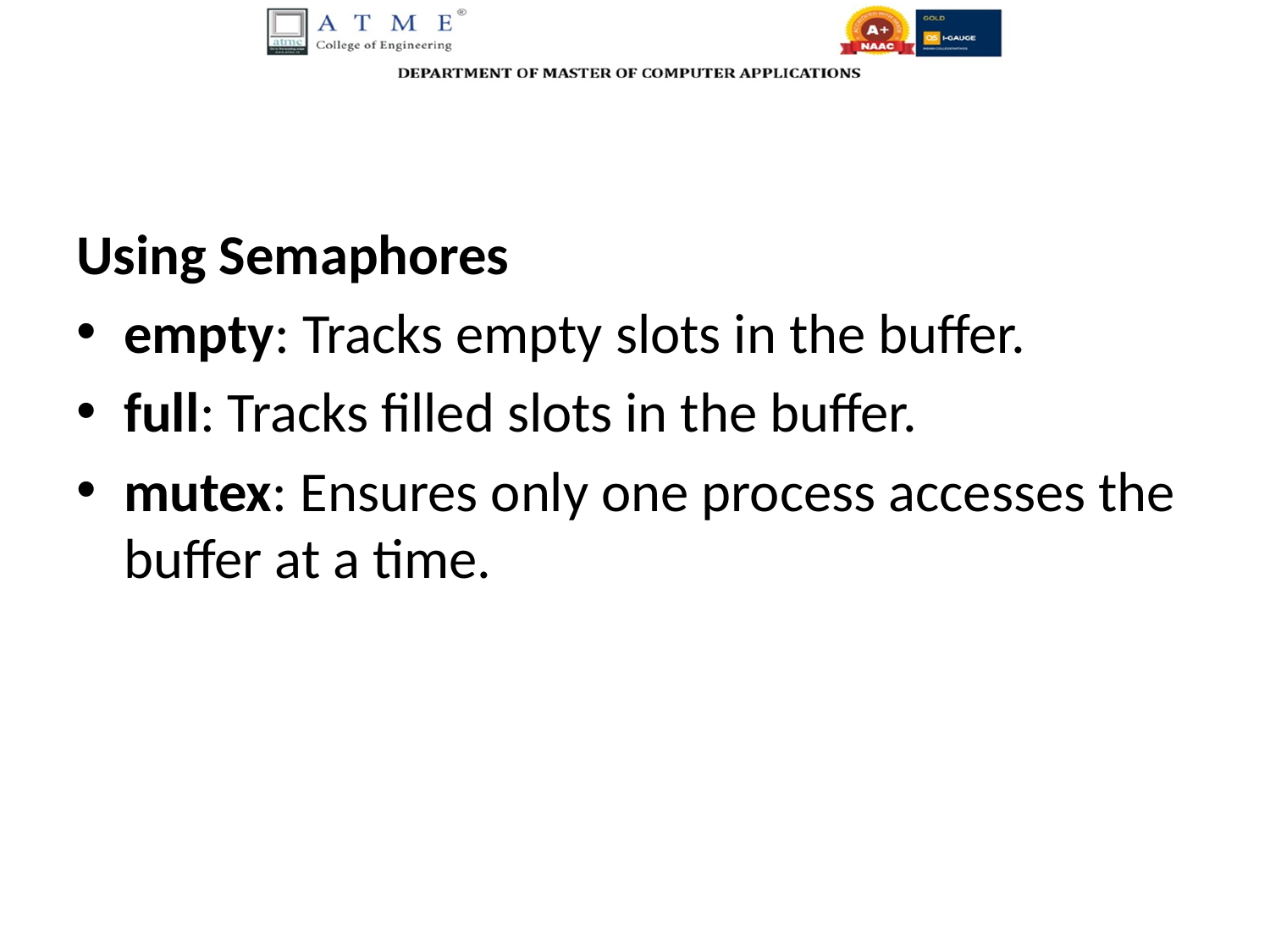

Using Semaphores
empty: Tracks empty slots in the buffer.
full: Tracks filled slots in the buffer.
mutex: Ensures only one process accesses the buffer at a time.